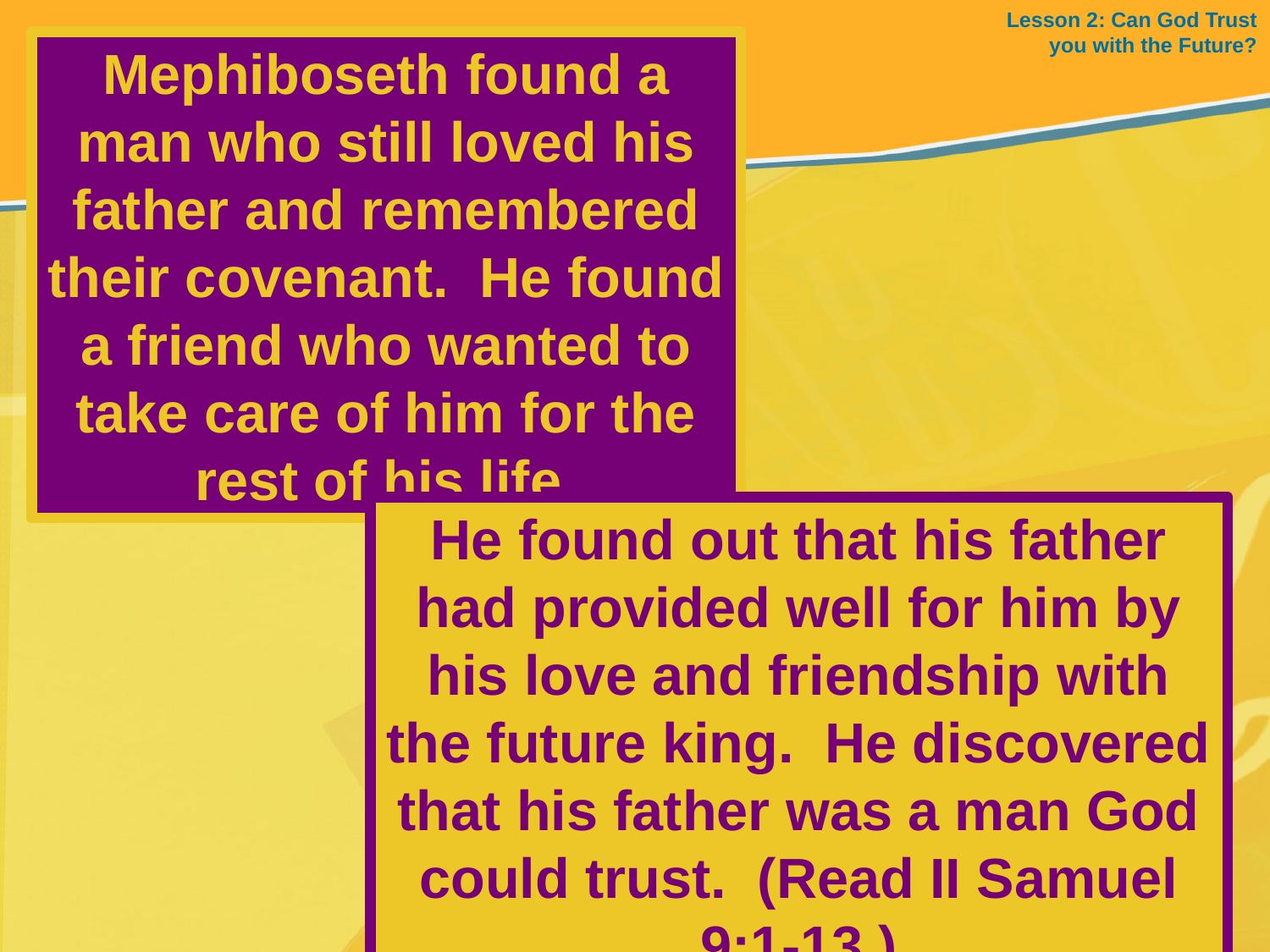

Lesson 2: Can God Trust you with the Future?
Mephiboseth found a man who still loved his father and remembered their covenant.  He found a friend who wanted to take care of him for the rest of his life.
He found out that his father had provided well for him by his love and friendship with the future king.  He discovered that his father was a man God could trust.  (Read II Samuel 9:1-13.)